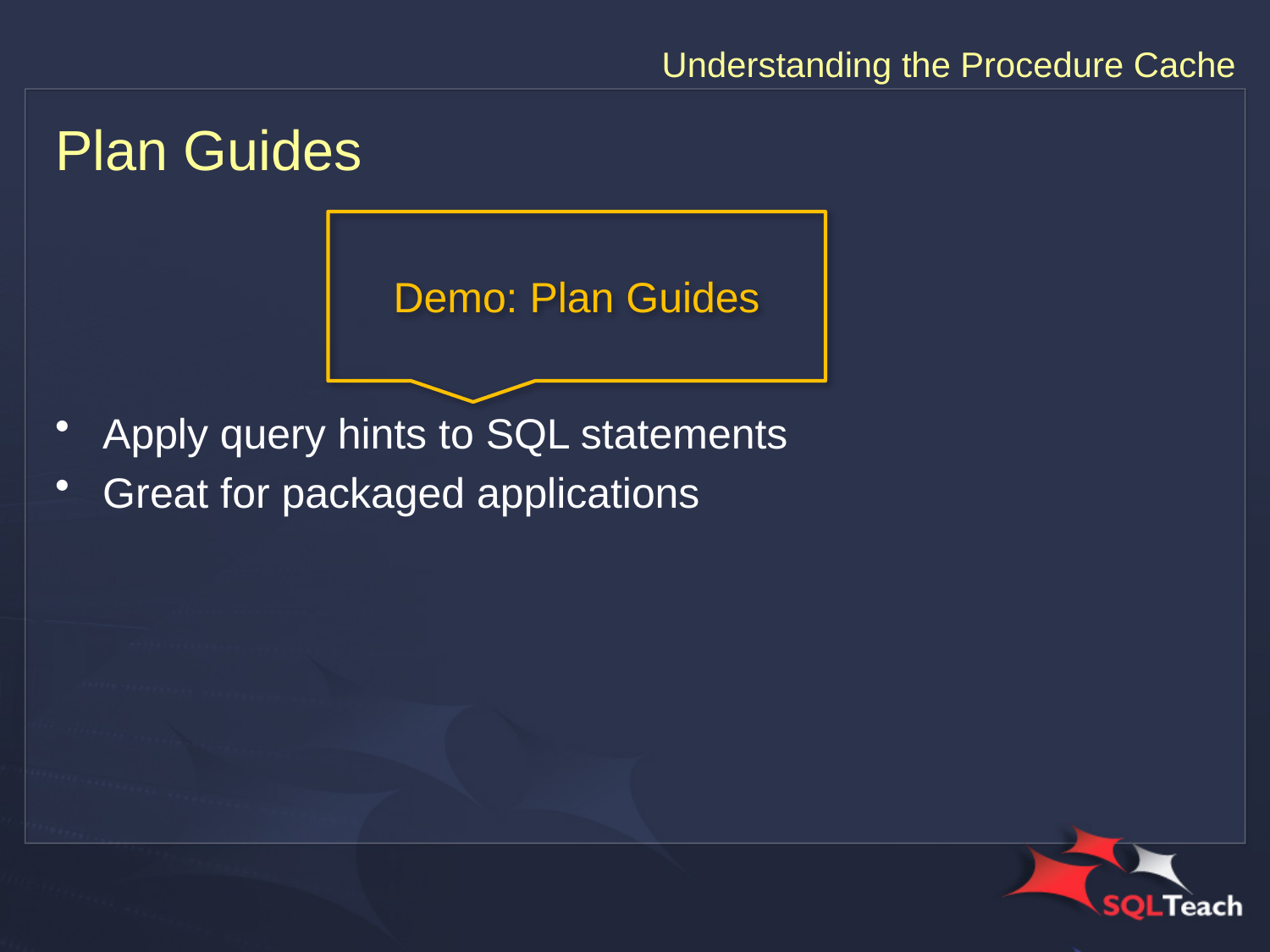

# Plan Guides
Demo: Plan Guides

Apply query hints to SQL statements
Great for packaged applications